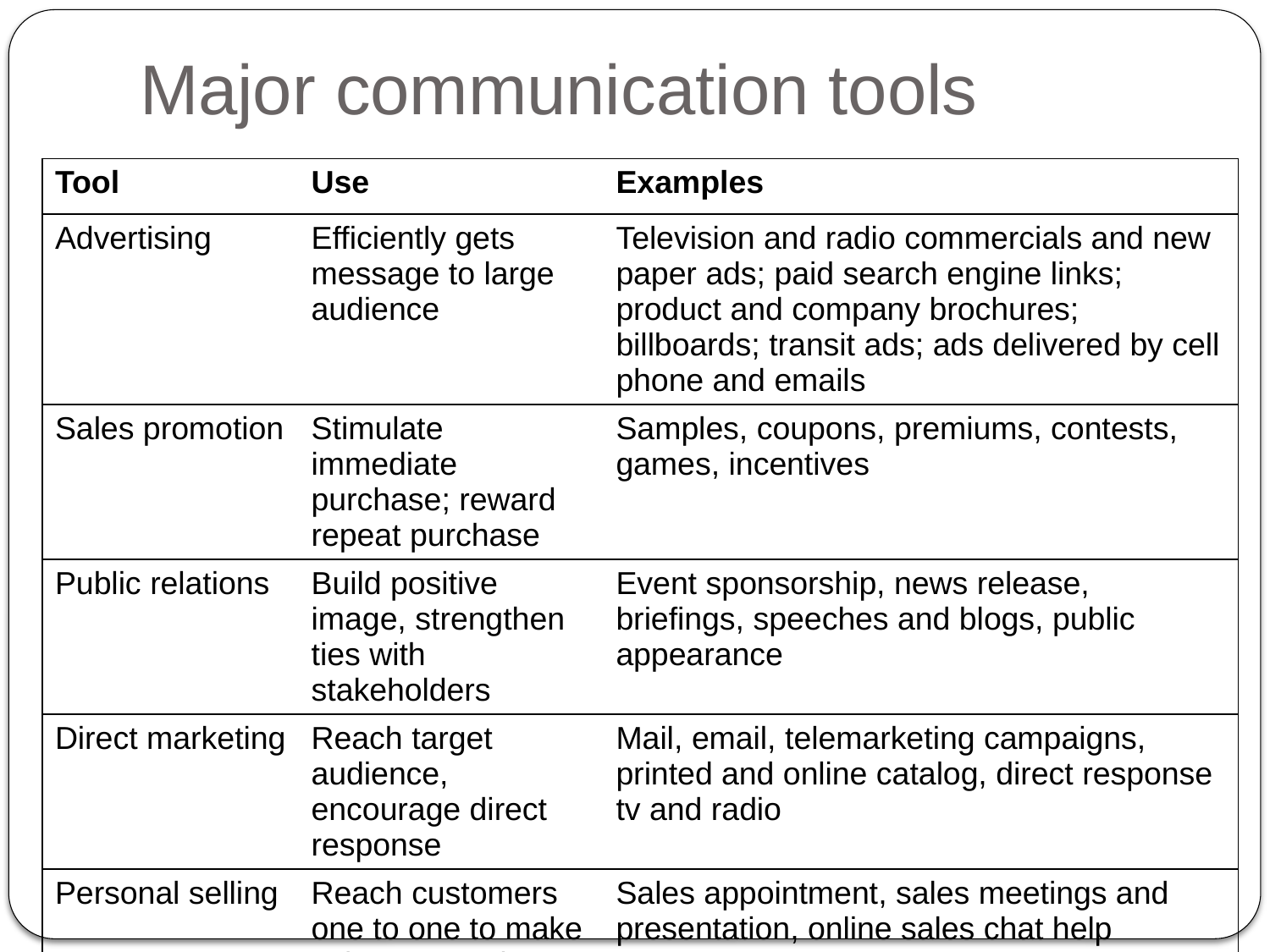

# Major communication tools
| Tool | Use | Examples |
| --- | --- | --- |
| Advertising | Efficiently gets message to large audience | Television and radio commercials and new paper ads; paid search engine links; product and company brochures; billboards; transit ads; ads delivered by cell phone and emails |
| Sales promotion | Stimulate immediate purchase; reward repeat purchase | Samples, coupons, premiums, contests, games, incentives |
| Public relations | Build positive image, strengthen ties with stakeholders | Event sponsorship, news release, briefings, speeches and blogs, public appearance |
| Direct marketing | Reach target audience, encourage direct response | Mail, email, telemarketing campaigns, printed and online catalog, direct response tv and radio |
| Personal selling | Reach customers one to one to make sales, strengthen relationships | Sales appointment, sales meetings and presentation, online sales chat help |